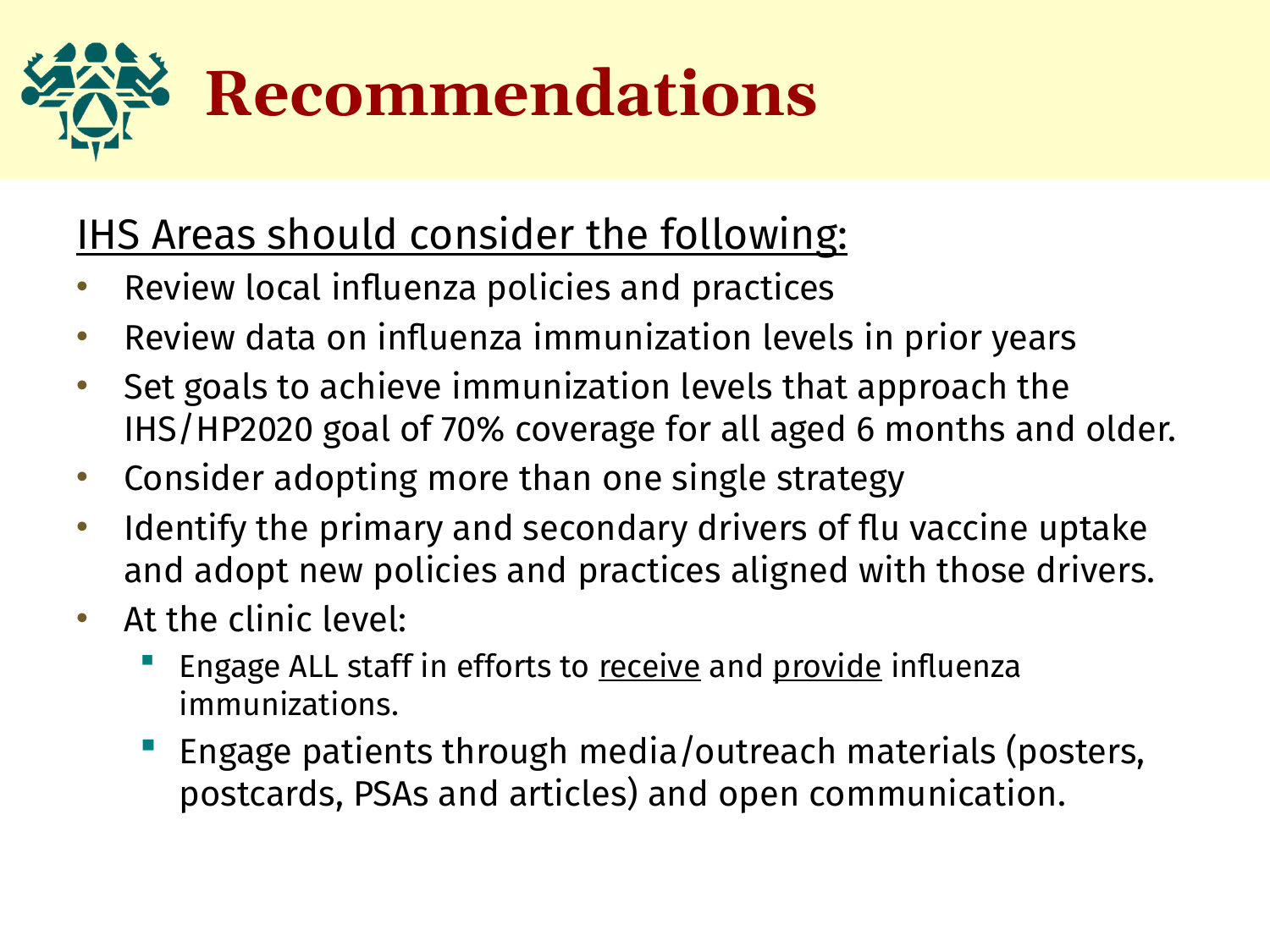

# Recommendations
IHS Areas should consider the following:
Review local influenza policies and practices
Review data on influenza immunization levels in prior years
Set goals to achieve immunization levels that approach the IHS/HP2020 goal of 70% coverage for all aged 6 months and older.
Consider adopting more than one single strategy
Identify the primary and secondary drivers of flu vaccine uptake and adopt new policies and practices aligned with those drivers.
At the clinic level:
Engage ALL staff in efforts to receive and provide influenza immunizations.
Engage patients through media/outreach materials (posters, postcards, PSAs and articles) and open communication.